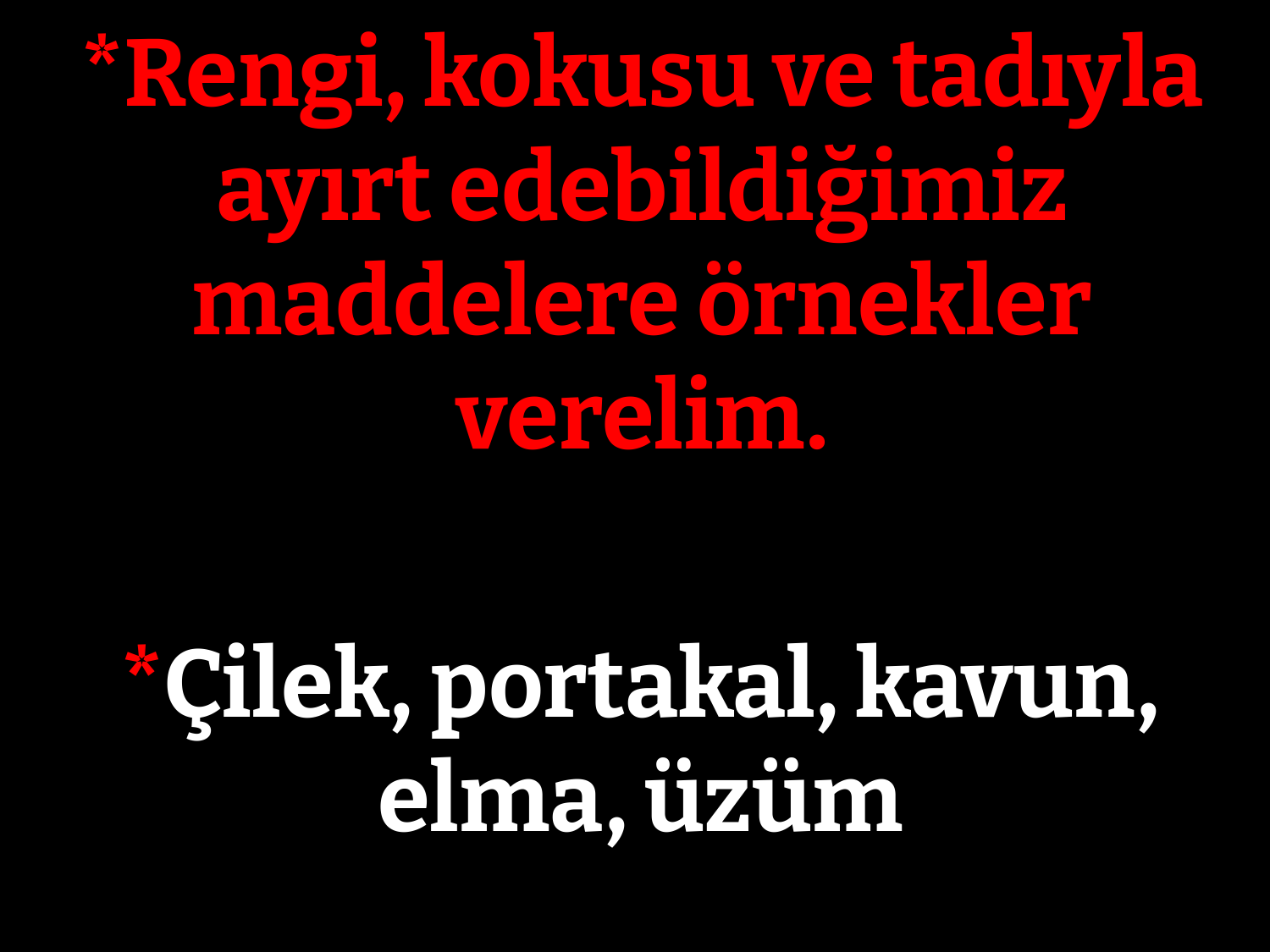

*Rengi, kokusu ve tadıyla ayırt edebildiğimiz maddelere örnekler verelim.
*Çilek, portakal, kavun, elma, üzüm